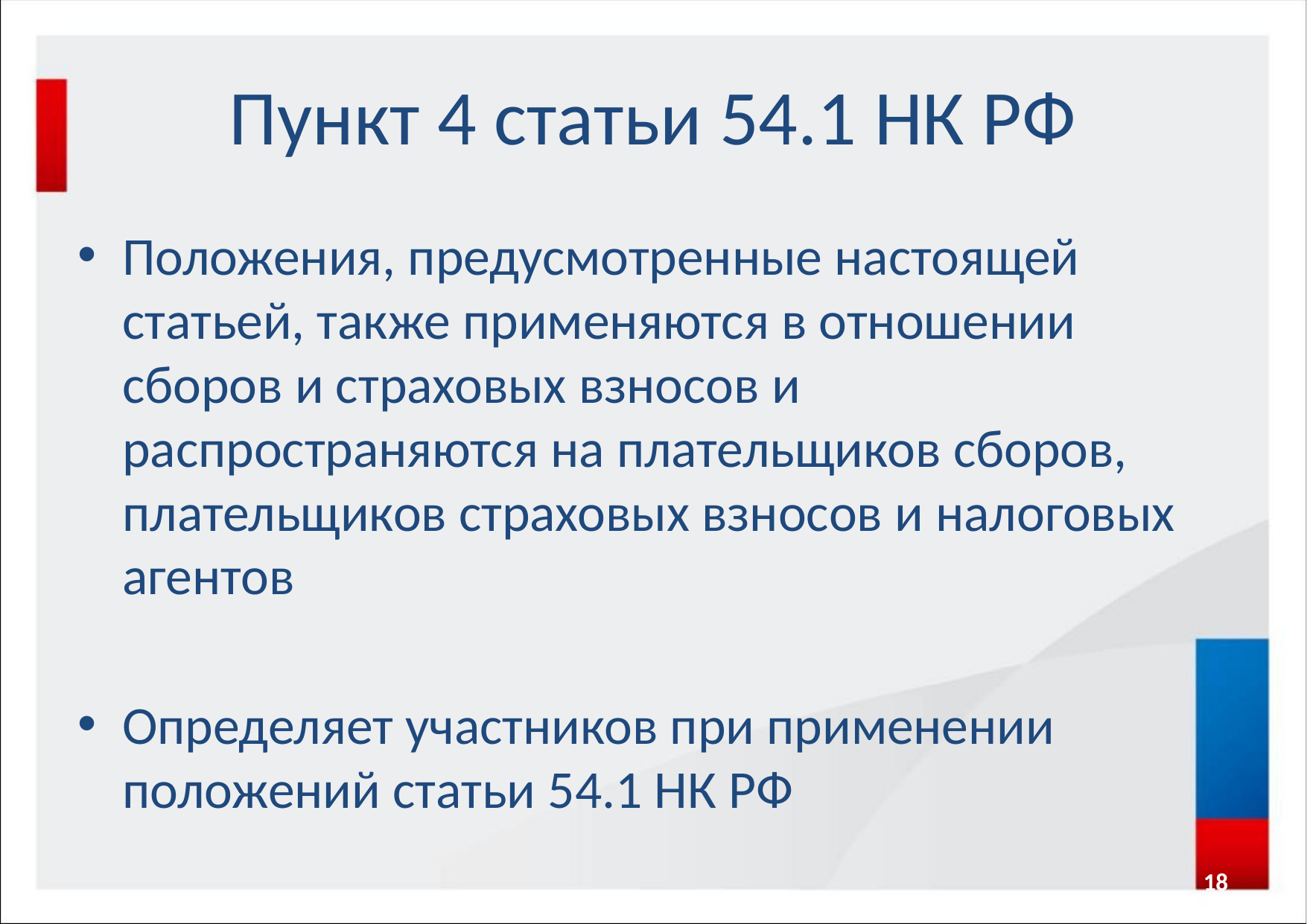

# Пункт 4 статьи 54.1 НК РФ
Положения, предусмотренные настоящей статьей, также применяются в отношении сборов и страховых взносов и распространяются на плательщиков сборов, плательщиков страховых взносов и налоговых агентов

Определяет участников при применении положений статьи 54.1 НК РФ

18